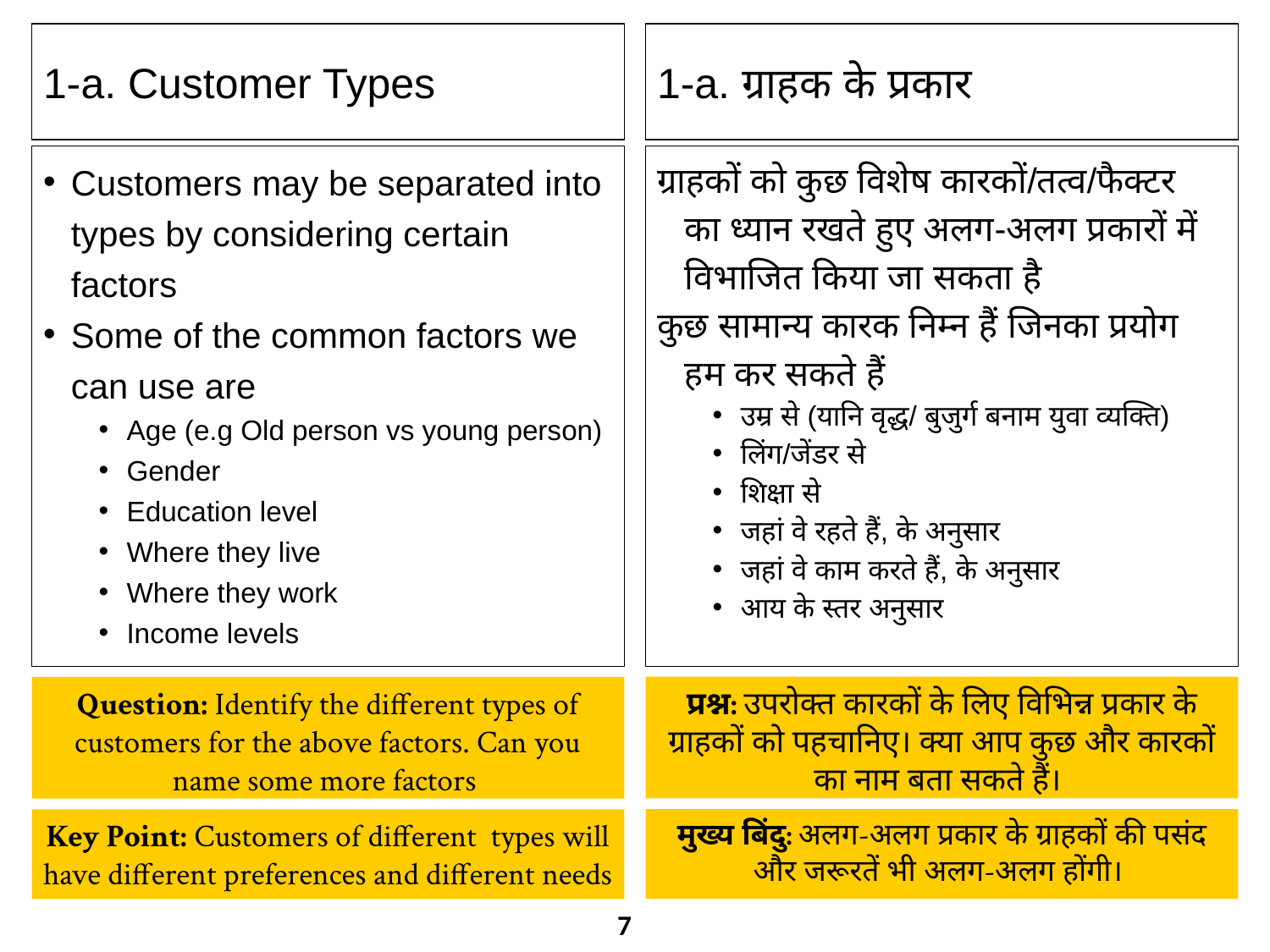

1-a. Customer Types
1-a. ग्राहक के प्रकार
Customers may be separated into types by considering certain factors
Some of the common factors we can use are
Age (e.g Old person vs young person)
Gender
Education level
Where they live
Where they work
Income levels
ग्राहकों को कुछ विशेष कारकों/तत्व/फैक्टर  का ध्यान रखते हुए अलग-अलग प्रकारों में विभाजित किया जा सकता है
कुछ सामान्य कारक निम्न हैं जिनका प्रयोग हम कर सकते हैं
उम्र से (यानि वृद्ध/ बुजुर्ग बनाम युवा व्यक्ति‍)
लिंग/जेंडर से
शि‍क्षा से
जहां वे रहते हैं, के अनुसार
जहां वे काम करते हैं, के अनुसार
आय के स्तर अनुसार
प्रश्न: उपरोक्त कारकों के लिए विभिन्न प्रकार के ग्राहकों को पहचानिए। क्या आप कुछ और कारकों का नाम बता सकते हैं।
Question: Identify the different types of customers for the above factors. Can you name some more factors
मुख्य बिंदु: अलग-अलग प्रकार के ग्राहकों की पसंद और जरूरतें भी अलग-अलग होंगी।
Key Point: Customers of different  types will have different preferences and different needs
7